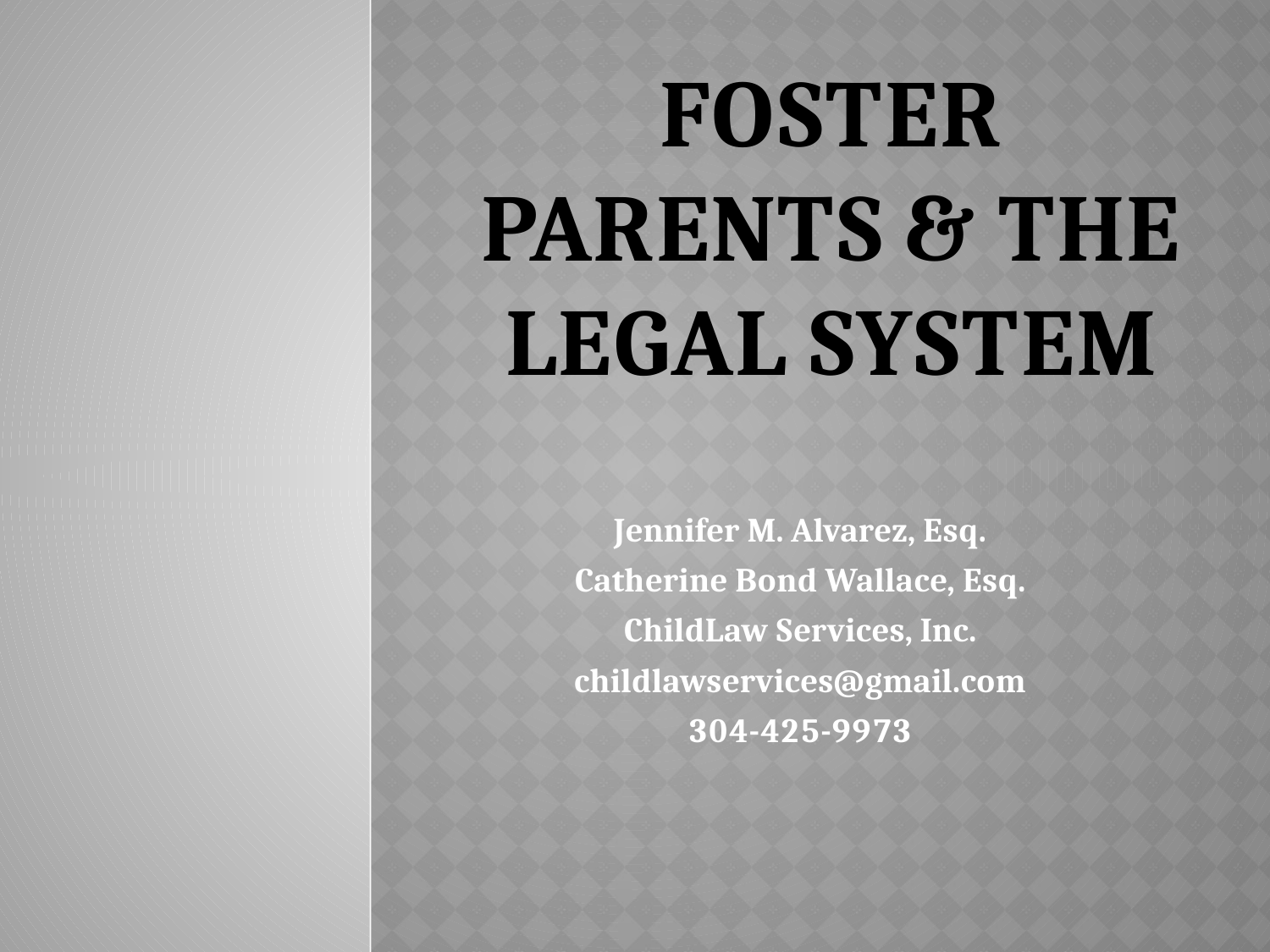

# Foster Parents & the Legal System
Jennifer M. Alvarez, Esq.
Catherine Bond Wallace, Esq.
ChildLaw Services, Inc.
childlawservices@gmail.com
304-425-9973